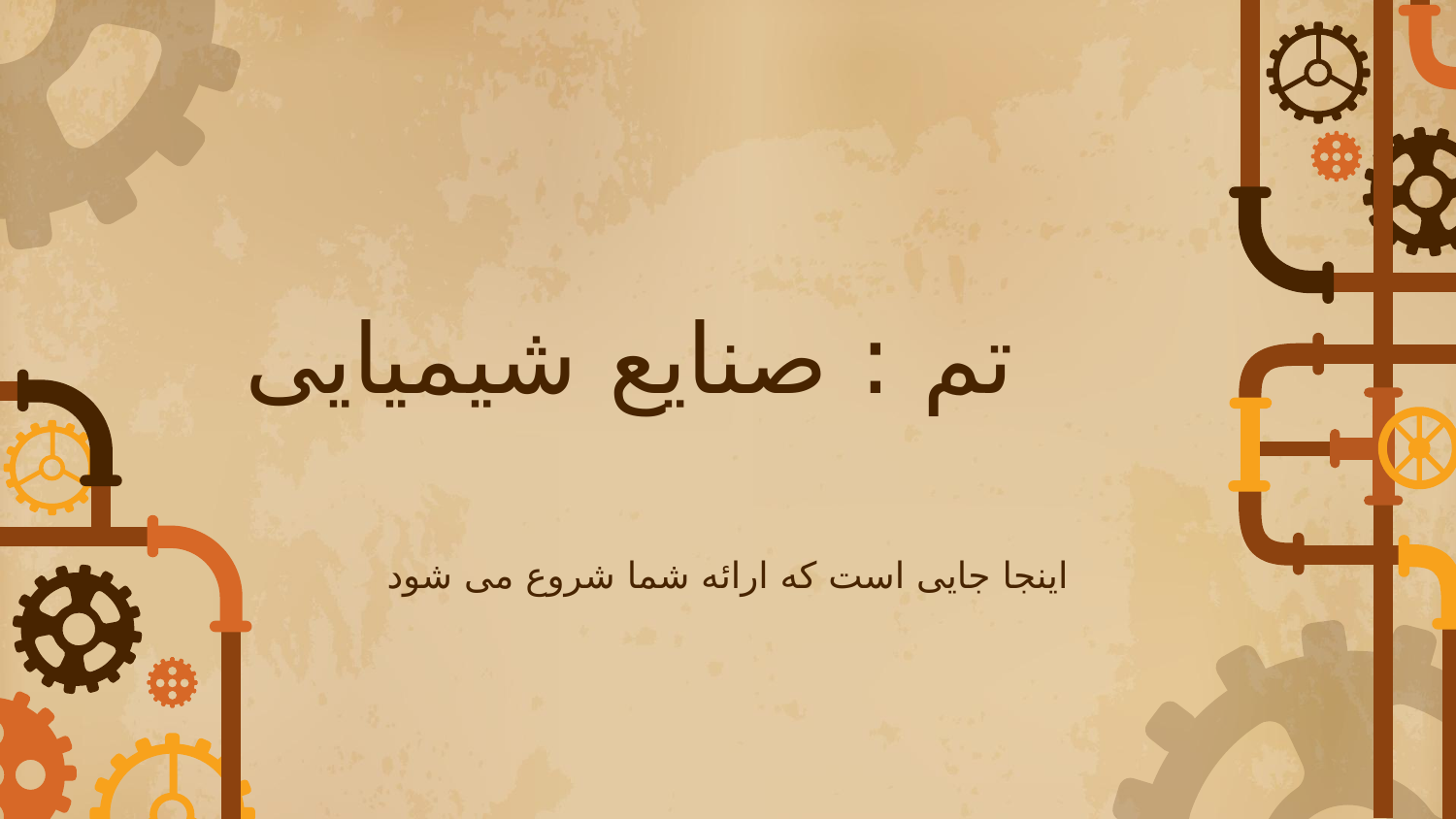

# تم : صنایع شیمیایی

اینجا جایی است که ارائه شما شروع می شود